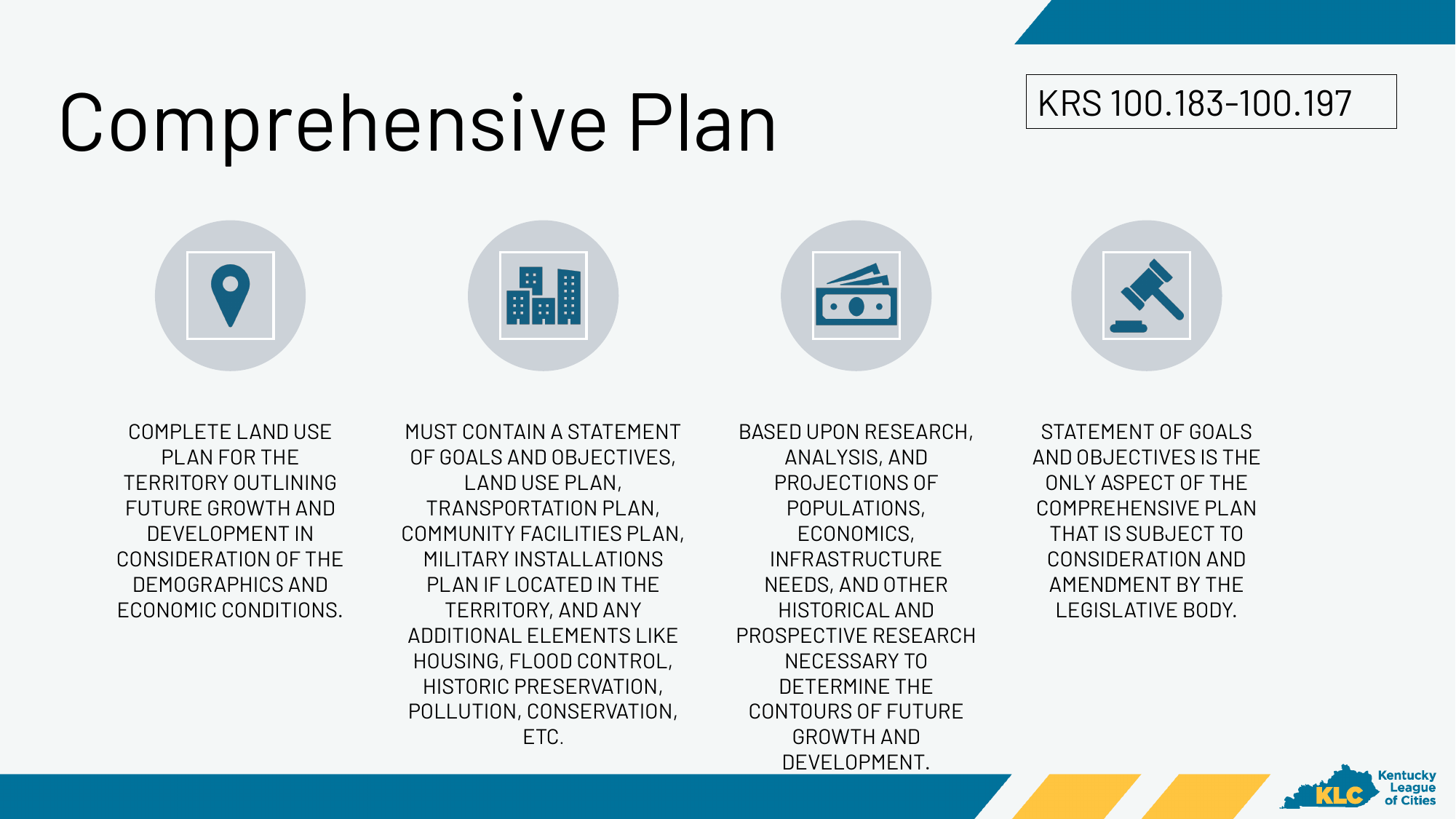

Comprehensive Plan
KRS 100.183-100.197
Complete land use plan for the territory outlining future growth and development in consideration of the demographics and economic conditions.
Must contain a statement of goals and objectives, land use plan, transportation plan, community facilities plan, military installations plan if located in the territory, and any additional elements like housing, flood control, historic preservation, pollution, conservation, etc.
Based upon research, analysis, and projections of populations, economics, infrastructure needs, and other historical and prospective research necessary to determine the contours of future growth and development.
Statement of goals and objectives is the only aspect of the comprehensive plan that is subject to consideration and amendment by the legislative body.